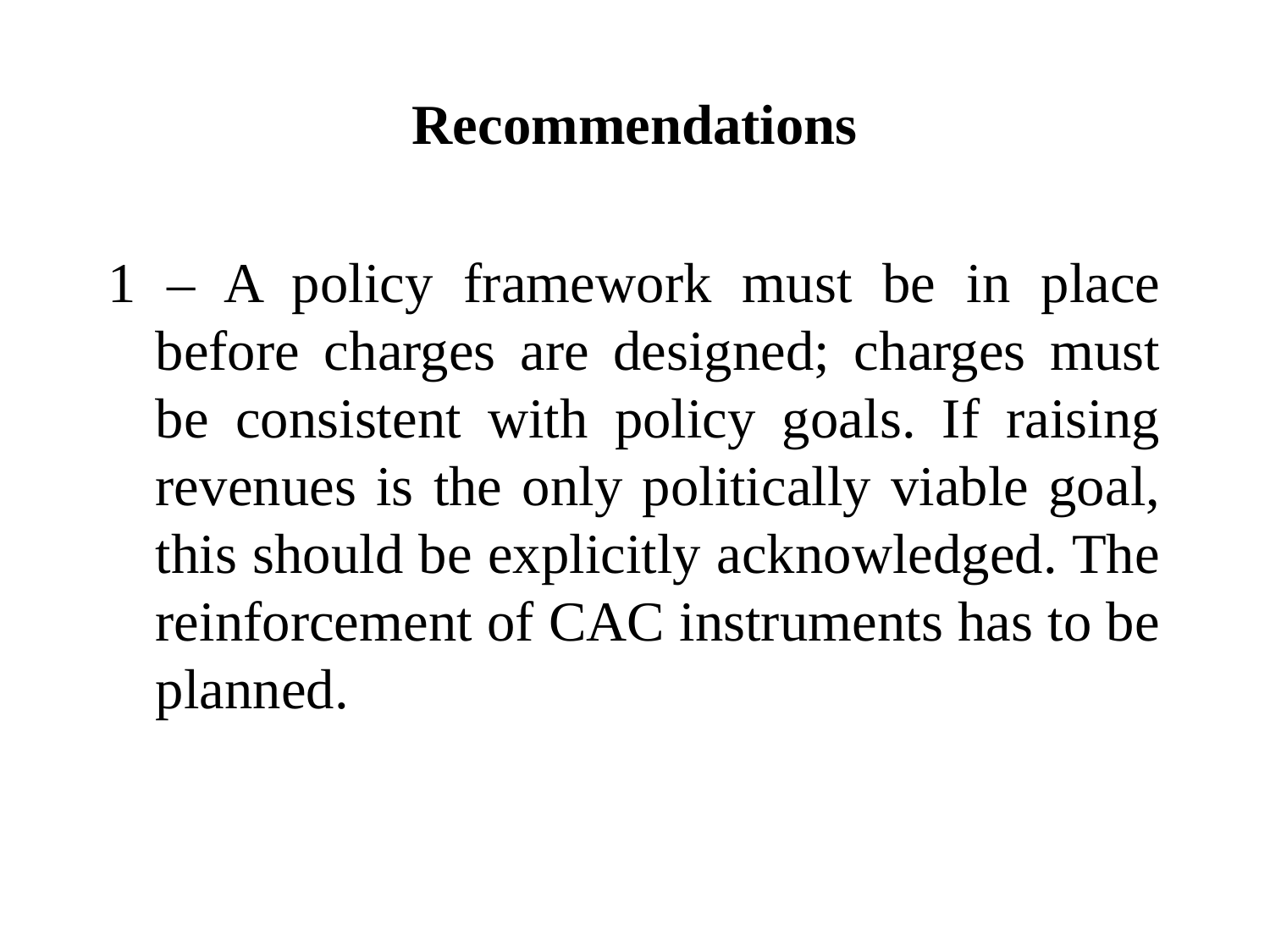

# Recommendations

1 – A policy framework must be in place before charges are designed; charges must be consistent with policy goals. If raising revenues is the only politically viable goal, this should be explicitly acknowledged. The reinforcement of CAC instruments has to be planned.